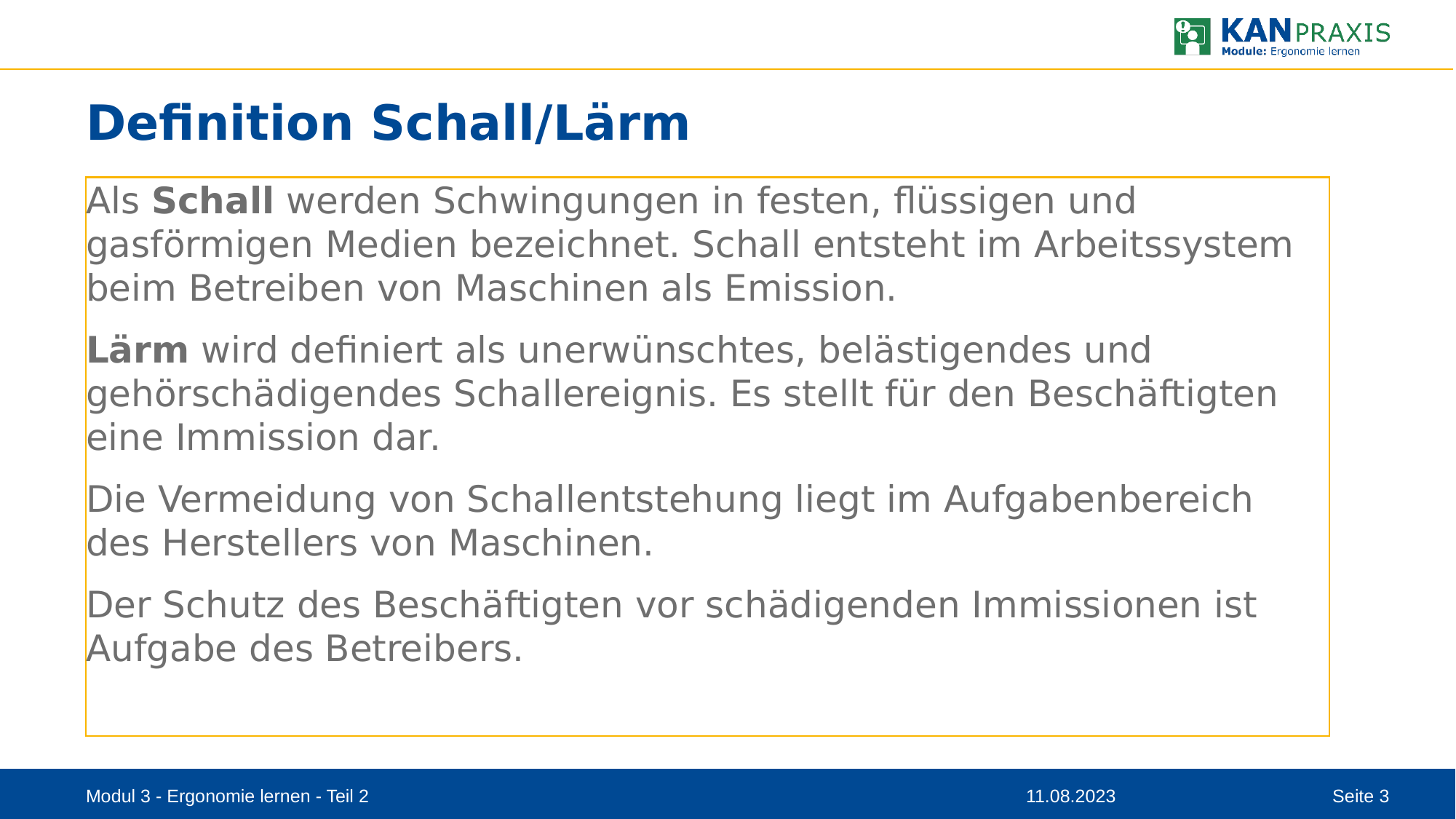

# Definition Schall/Lärm
Als Schall werden Schwingungen in festen, flüssigen und gasförmigen Medien bezeichnet. Schall entsteht im Arbeitssystem beim Betreiben von Maschinen als Emission.
Lärm wird definiert als unerwünschtes, belästigendes und gehörschädigendes Schallereignis. Es stellt für den Beschäftigten eine Immission dar.
Die Vermeidung von Schallentstehung liegt im Aufgabenbereich des Herstellers von Maschinen.
Der Schutz des Beschäftigten vor schädigenden Immissionen ist Aufgabe des Betreibers.
Modul 3 - Ergonomie lernen - Teil 2
11.08.2023
Seite 3